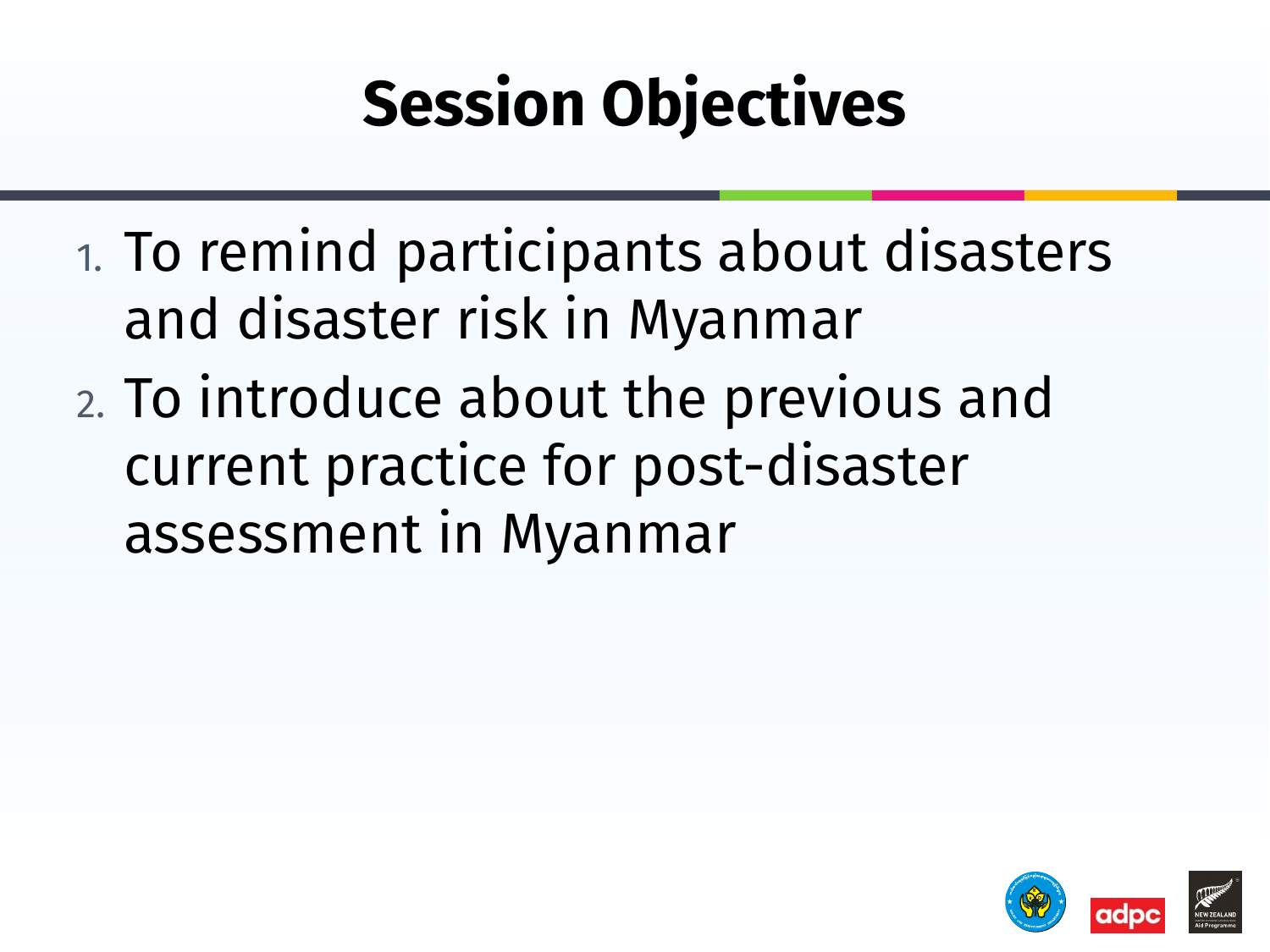

# Session Objectives
To remind participants about disasters and disaster risk in Myanmar
To introduce about the previous and current practice for post-disaster assessment in Myanmar